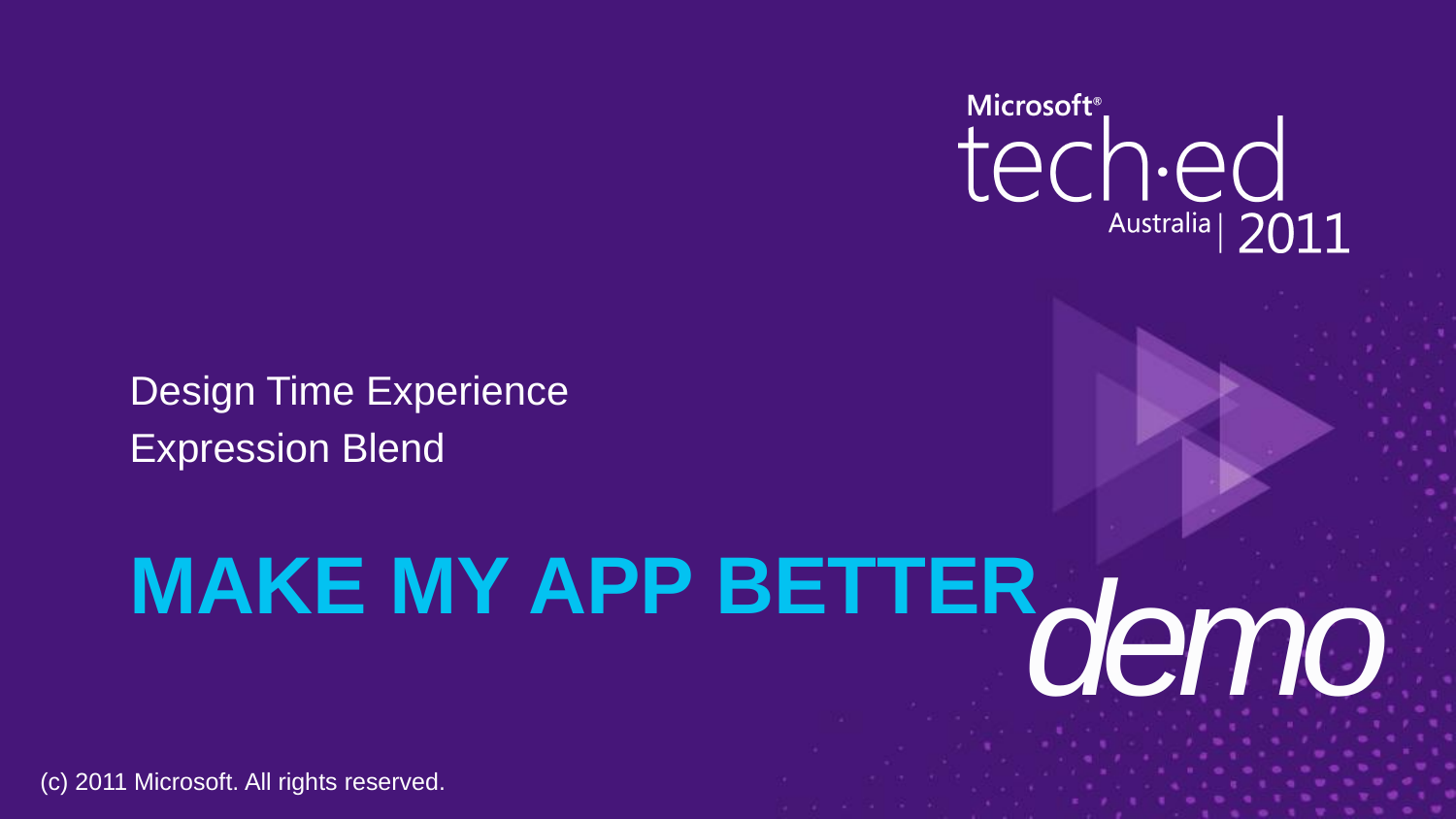

Design Time Experience
Expression Blend
# Make My App Better
demo
(c) 2011 Microsoft. All rights reserved.